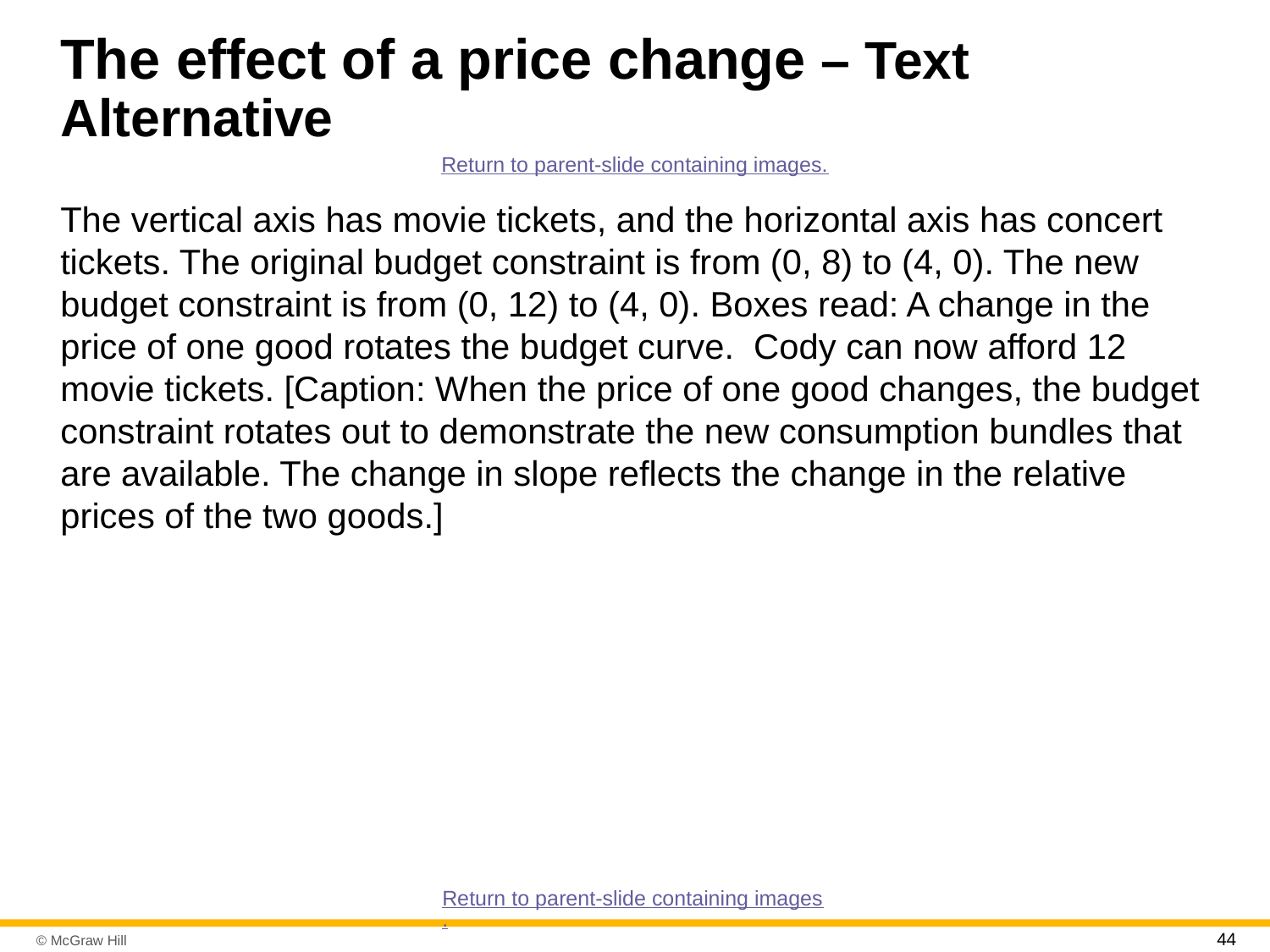

# The effect of a price change – Text Alternative
Return to parent-slide containing images.
The vertical axis has movie tickets, and the horizontal axis has concert tickets. The original budget constraint is from (0, 8) to (4, 0). The new budget constraint is from (0, 12) to (4, 0). Boxes read: A change in the price of one good rotates the budget curve.  Cody can now afford 12 movie tickets. [Caption: When the price of one good changes, the budget constraint rotates out to demonstrate the new consumption bundles that are available. The change in slope reflects the change in the relative prices of the two goods.]
Return to parent-slide containing images.